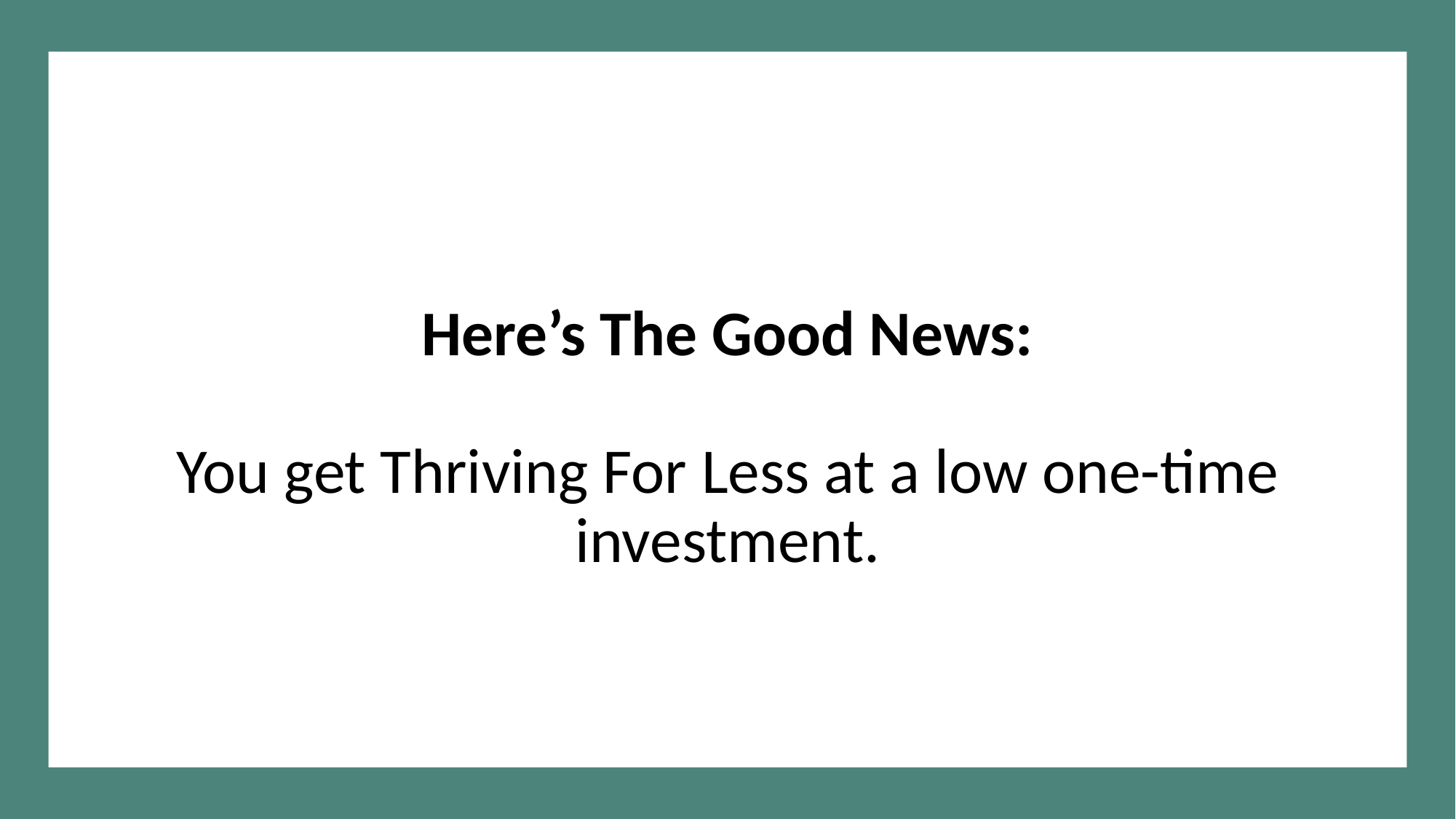

# Here’s The Good News: You get Thriving For Less at a low one-time investment.